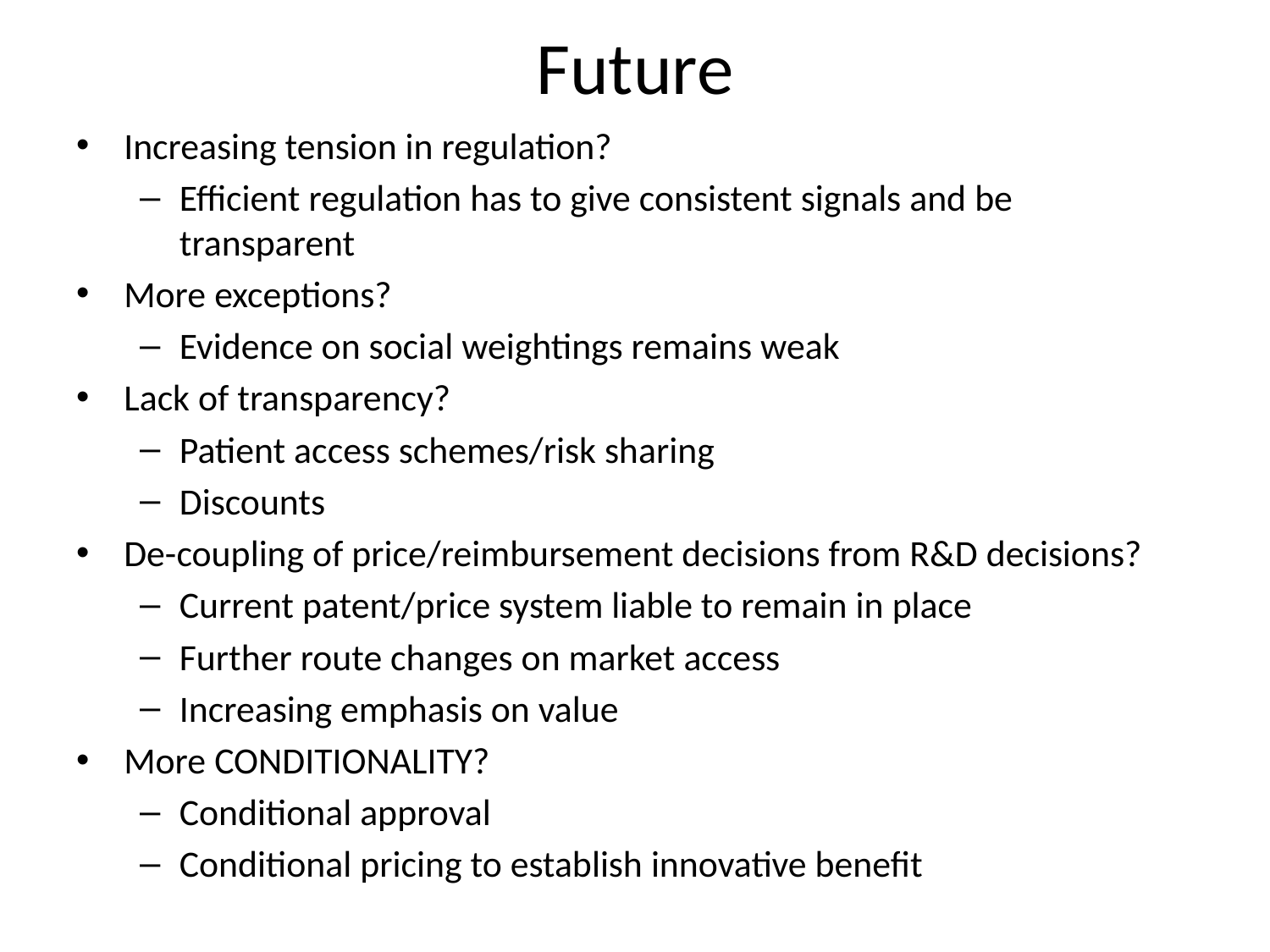

# Future
Increasing tension in regulation?
Efficient regulation has to give consistent signals and be transparent
More exceptions?
Evidence on social weightings remains weak
Lack of transparency?
Patient access schemes/risk sharing
Discounts
De-coupling of price/reimbursement decisions from R&D decisions?
Current patent/price system liable to remain in place
Further route changes on market access
Increasing emphasis on value
More CONDITIONALITY?
Conditional approval
Conditional pricing to establish innovative benefit